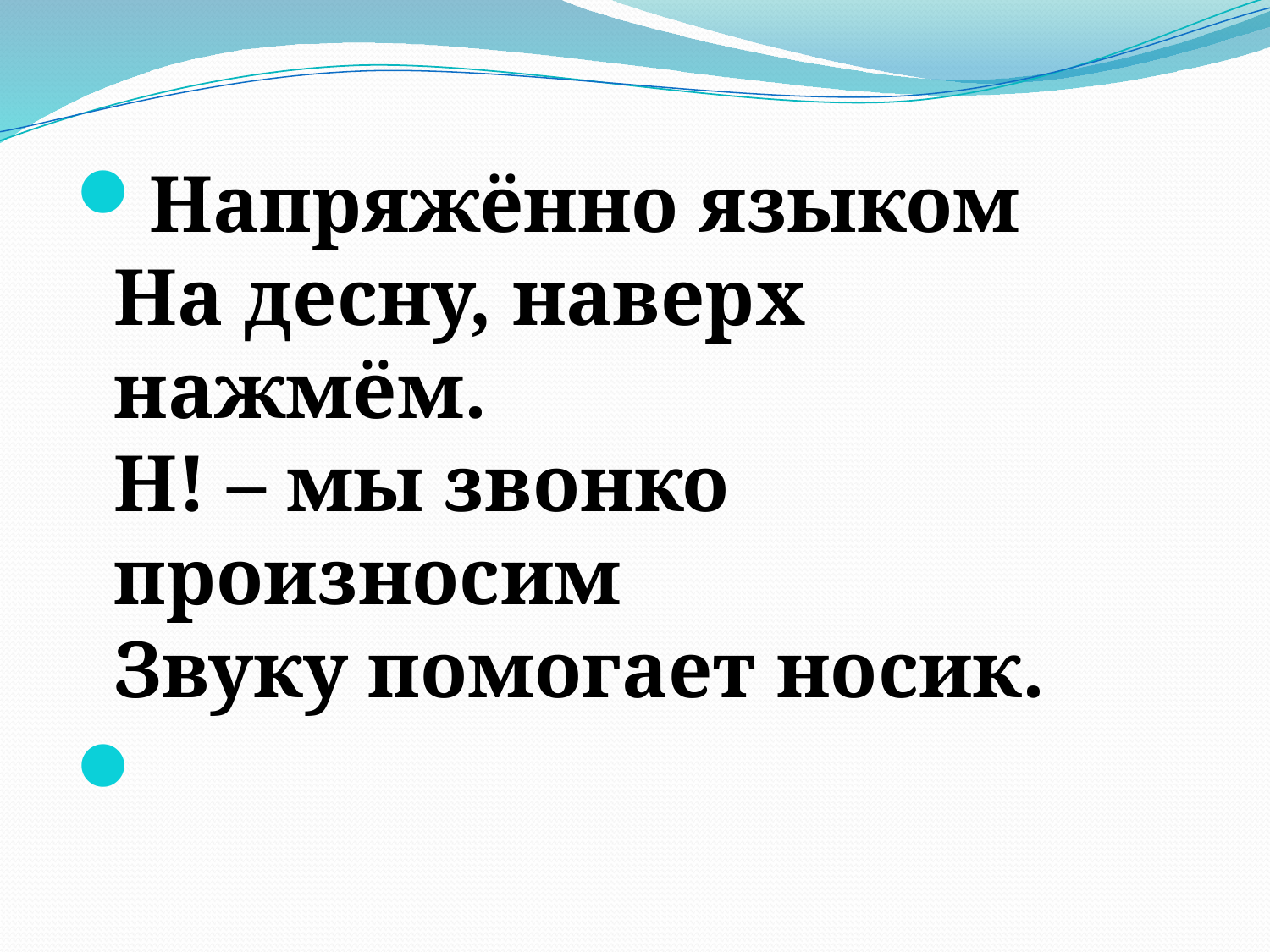

#
Напряжённо языком
На десну, наверх нажмём. 
Н! – мы звонко произносим 
Звуку помогает носик.